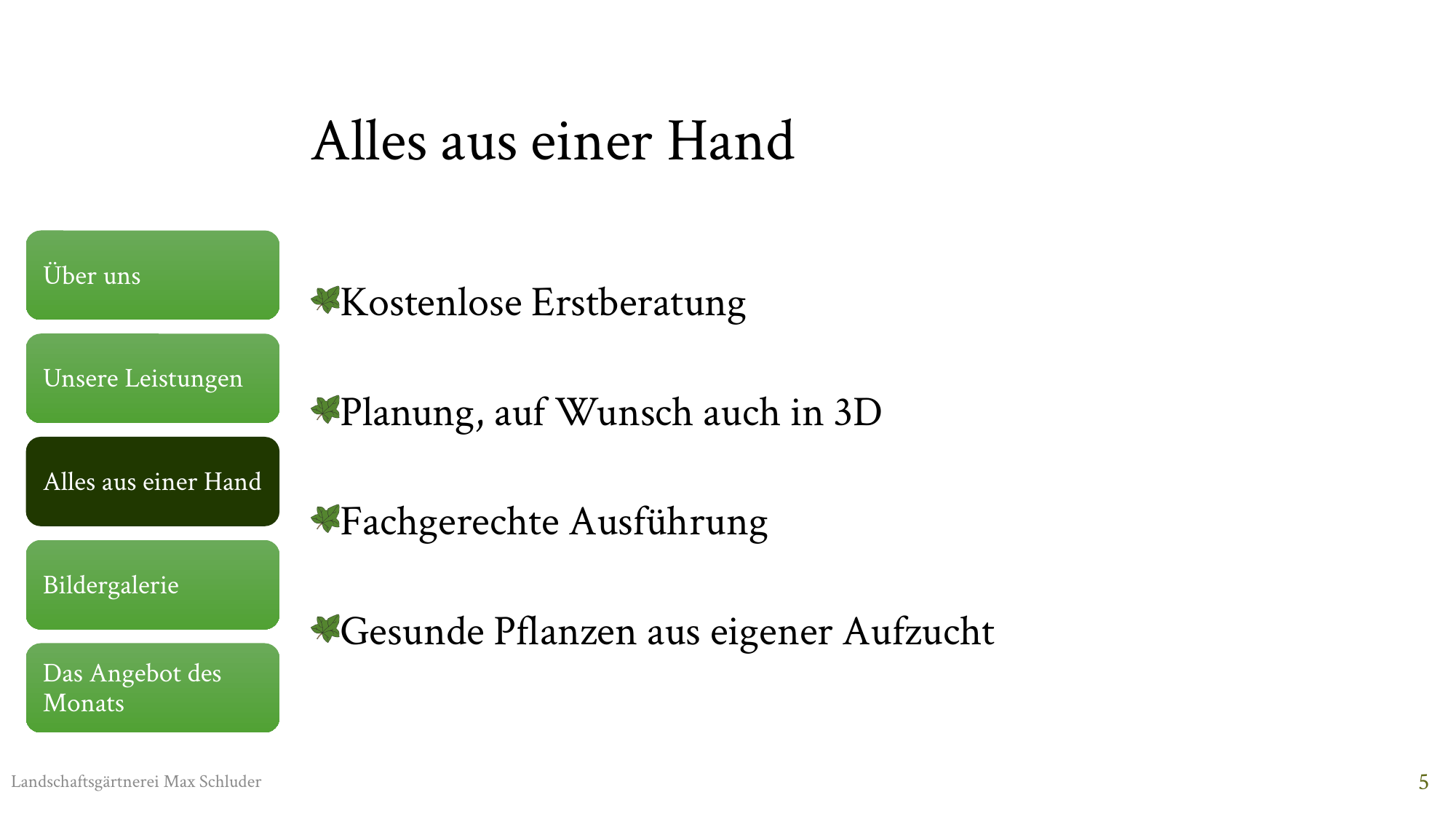

# Alles aus einer Hand
Über uns
Unsere Leistungen
Alles aus einer Hand
Bildergalerie
Das Angebot des Monats
Kostenlose Erstberatung
Planung, auf Wunsch auch in 3D
Fachgerechte Ausführung
Gesunde Pflanzen aus eigener Aufzucht
Landschaftsgärtnerei Max Schluder
5